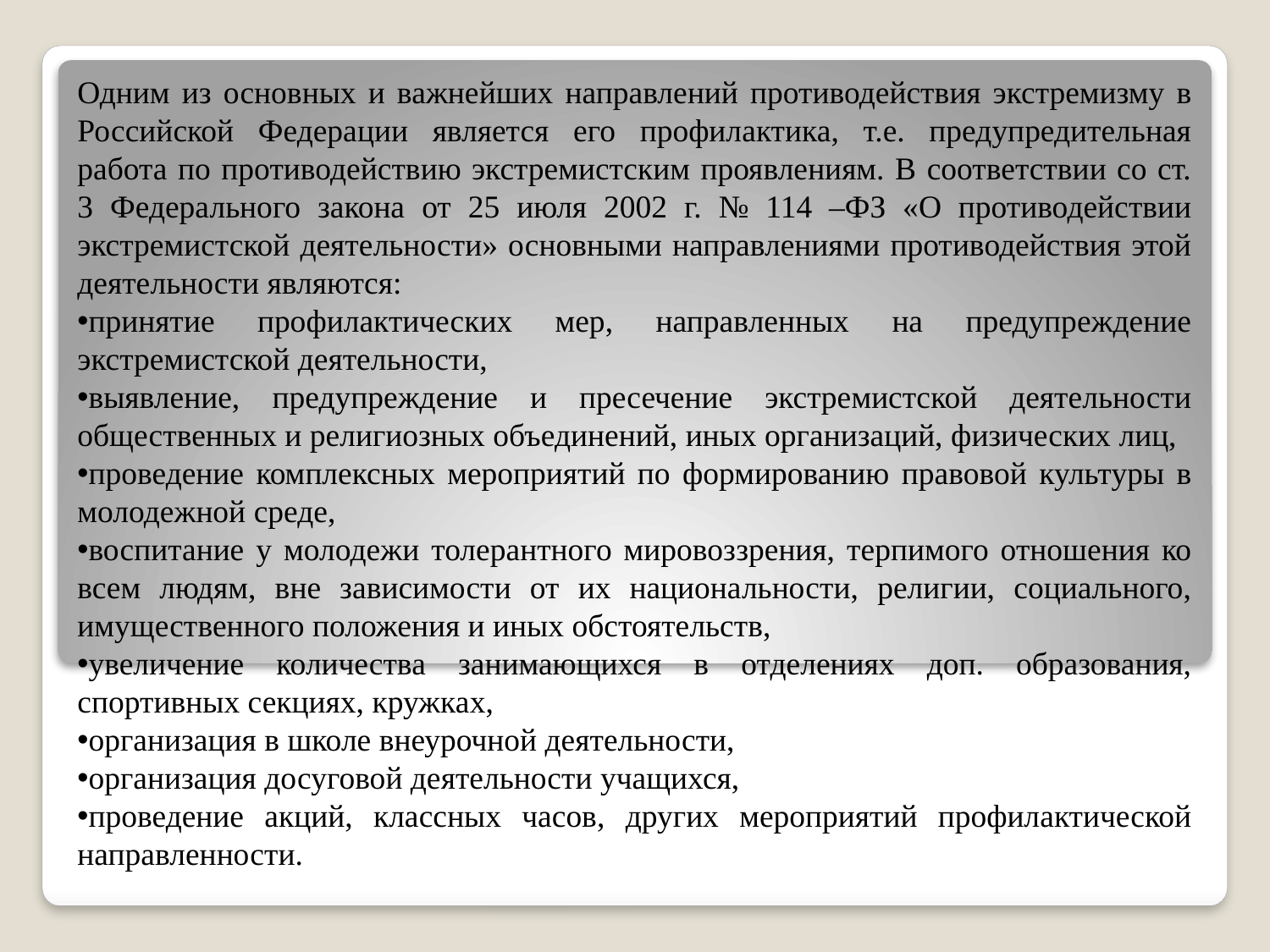

Одним из основных и важнейших направлений противодействия экстремизму в Российской Федерации является его профилактика, т.е. предупредительная работа по противодействию экстремистским проявлениям. В соответствии со ст. 3 Федерального закона от 25 июля 2002 г. № 114 –ФЗ «О противодействии экстремистской деятельности» основными направлениями противодействия этой деятельности являются:
принятие профилактических мер, направленных на предупреждение экстремистской деятельности,
выявление, предупреждение и пресечение экстремистской деятельности общественных и религиозных объединений, иных организаций, физических лиц,
проведение комплексных мероприятий по формированию правовой культуры в молодежной среде,
воспитание у молодежи толерантного мировоззрения, терпимого отношения ко всем людям, вне зависимости от их национальности, религии, социального, имущественного положения и иных обстоятельств,
увеличение количества занимающихся в отделениях доп. образования, спортивных секциях, кружках,
организация в школе внеурочной деятельности,
организация досуговой деятельности учащихся,
проведение акций, классных часов, других мероприятий профилактической направленности.